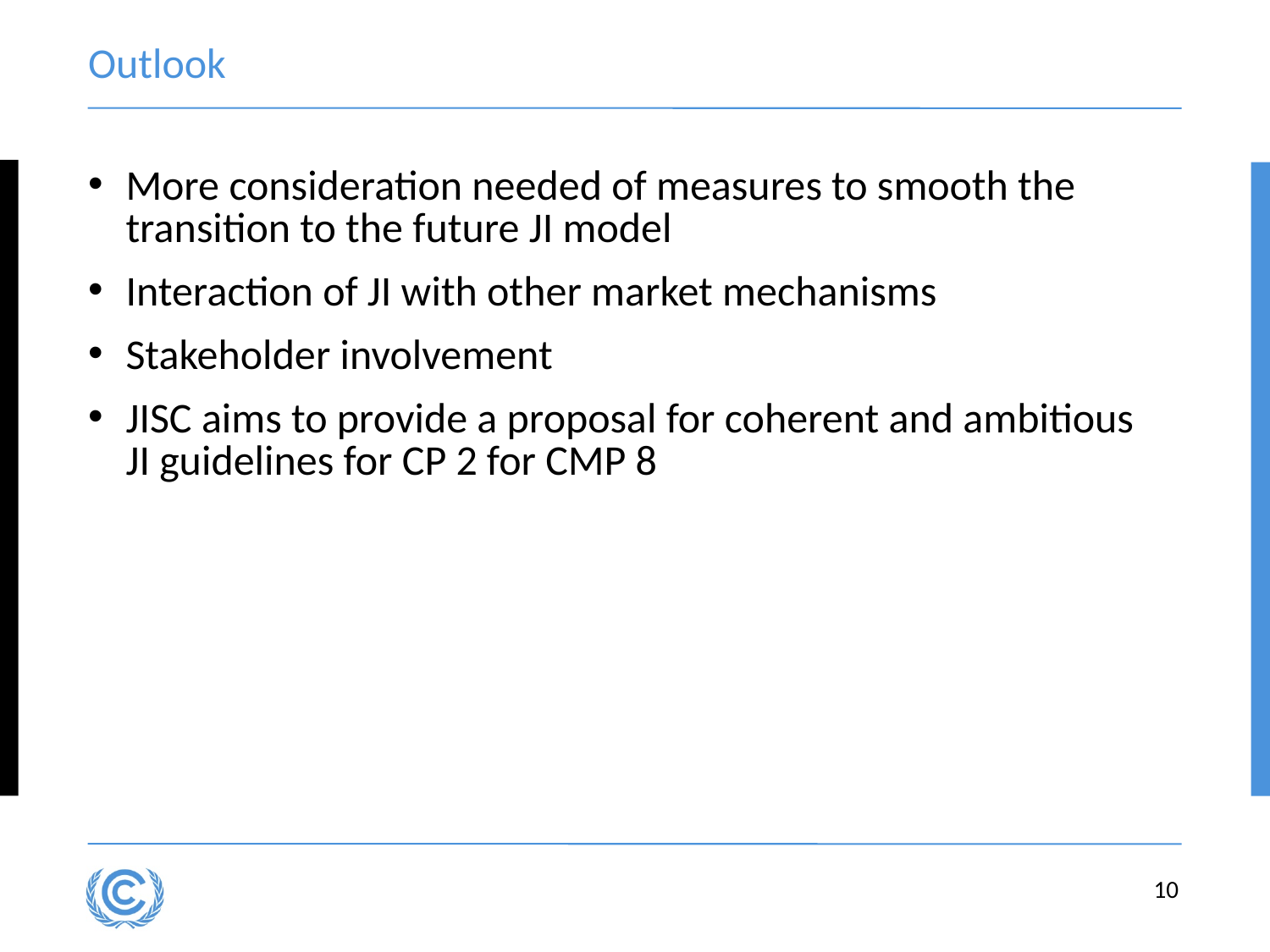

# Outlook
More consideration needed of measures to smooth the transition to the future JI model
Interaction of JI with other market mechanisms
Stakeholder involvement
JISC aims to provide a proposal for coherent and ambitious   JI guidelines for CP 2 for CMP 8

10